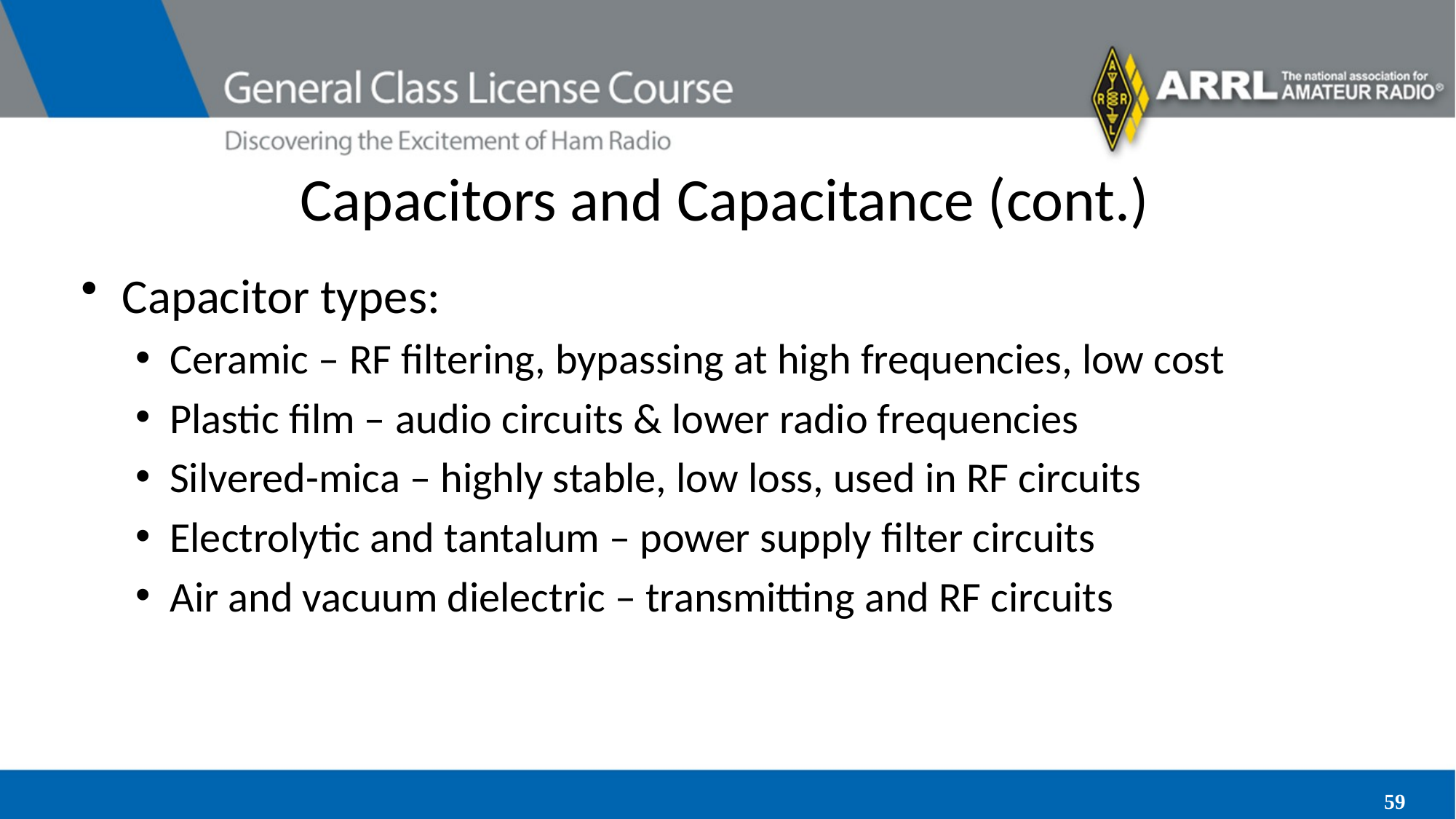

# Capacitors and Capacitance (cont.)
Capacitor types:
Ceramic – RF filtering, bypassing at high frequencies, low cost
Plastic film – audio circuits & lower radio frequencies
Silvered-mica – highly stable, low loss, used in RF circuits
Electrolytic and tantalum – power supply filter circuits
Air and vacuum dielectric – transmitting and RF circuits